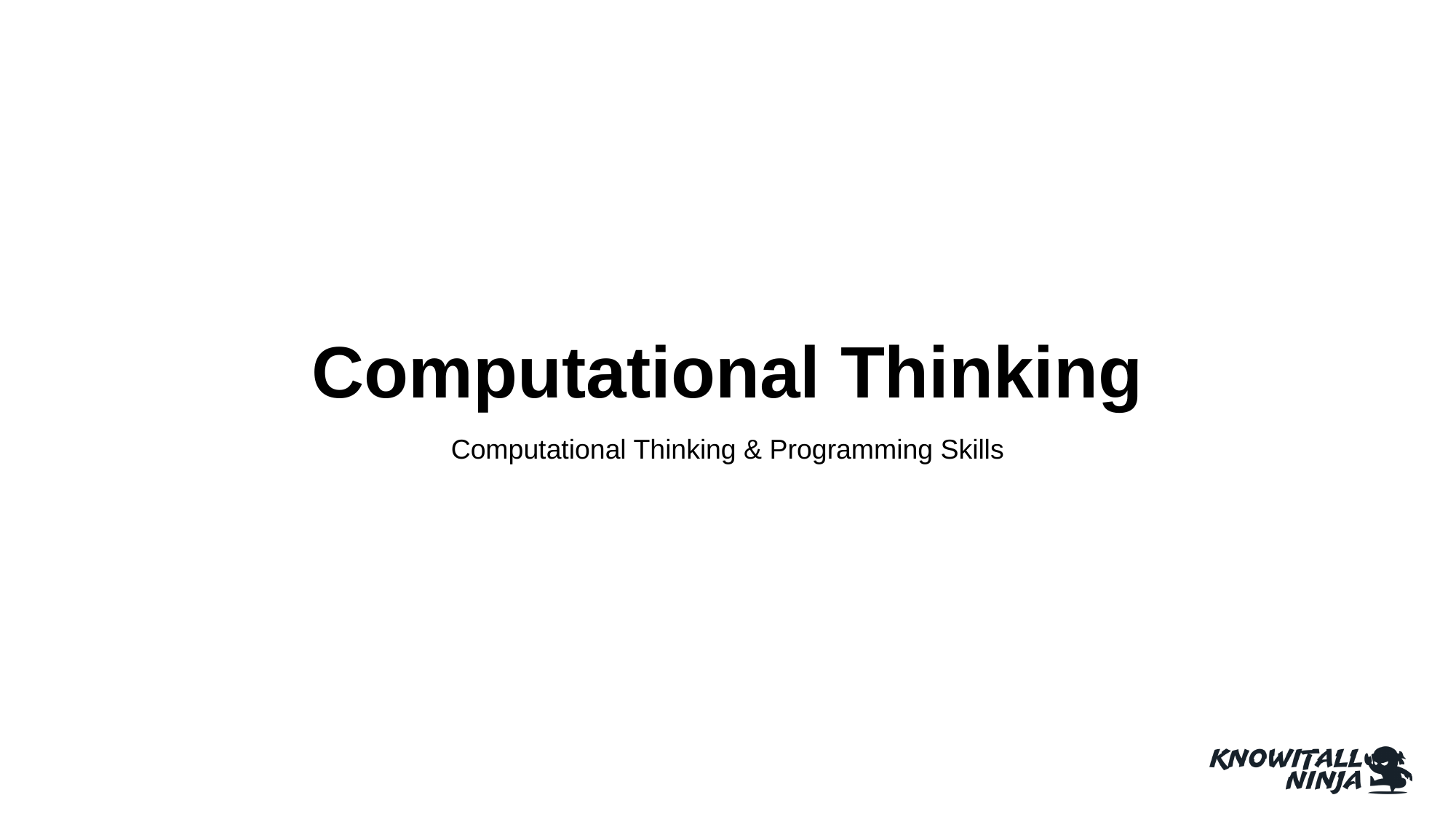

# Computational Thinking
Computational Thinking & Programming Skills